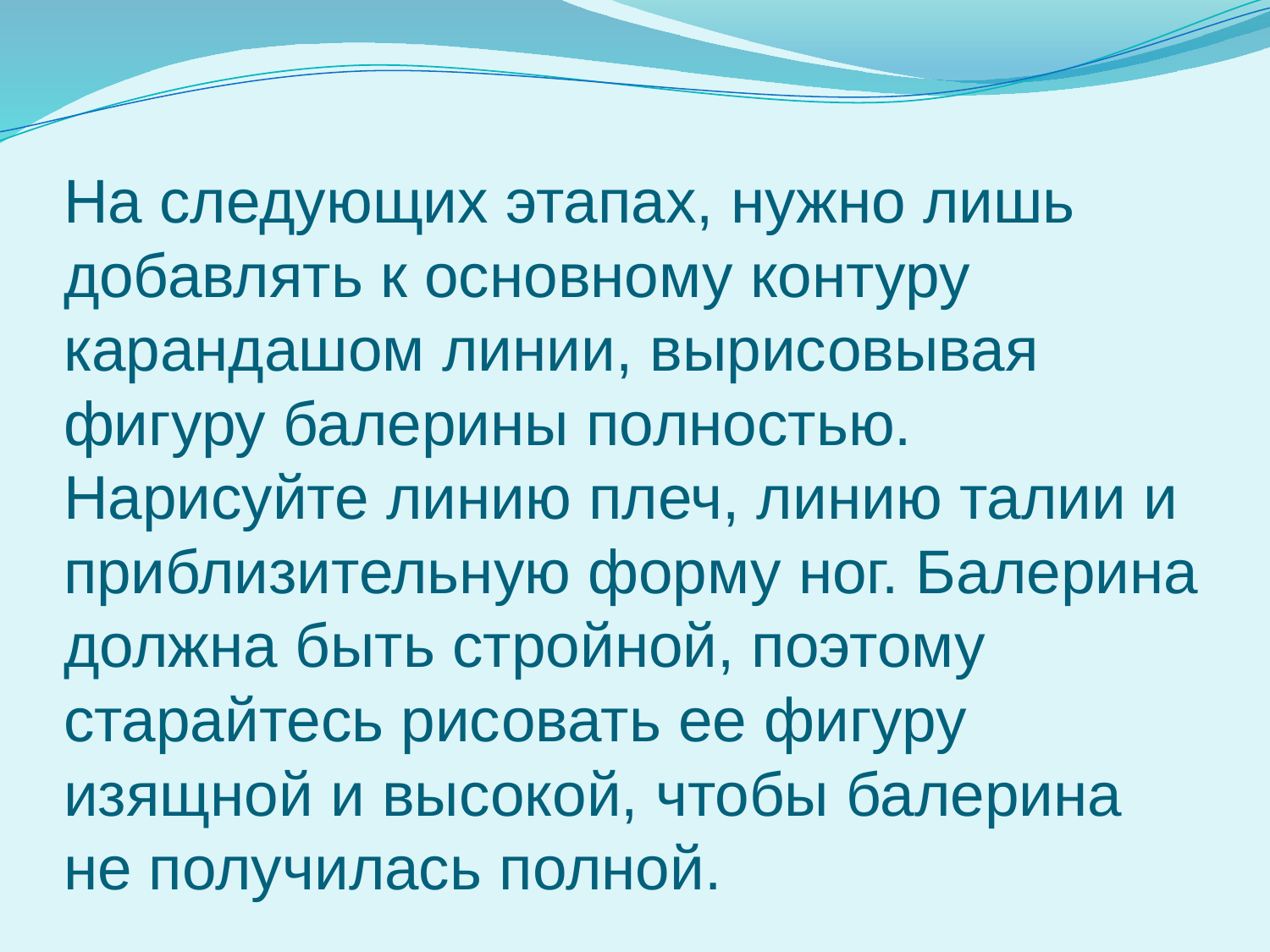

# На следующих этапах, нужно лишь добавлять к основному контуру карандашом линии, вырисовывая фигуру балерины полностью. Нарисуйте линию плеч, линию талии и приблизительную форму ног. Балерина должна быть стройной, поэтому старайтесь рисовать ее фигуру изящной и высокой, чтобы балерина не получилась полной.